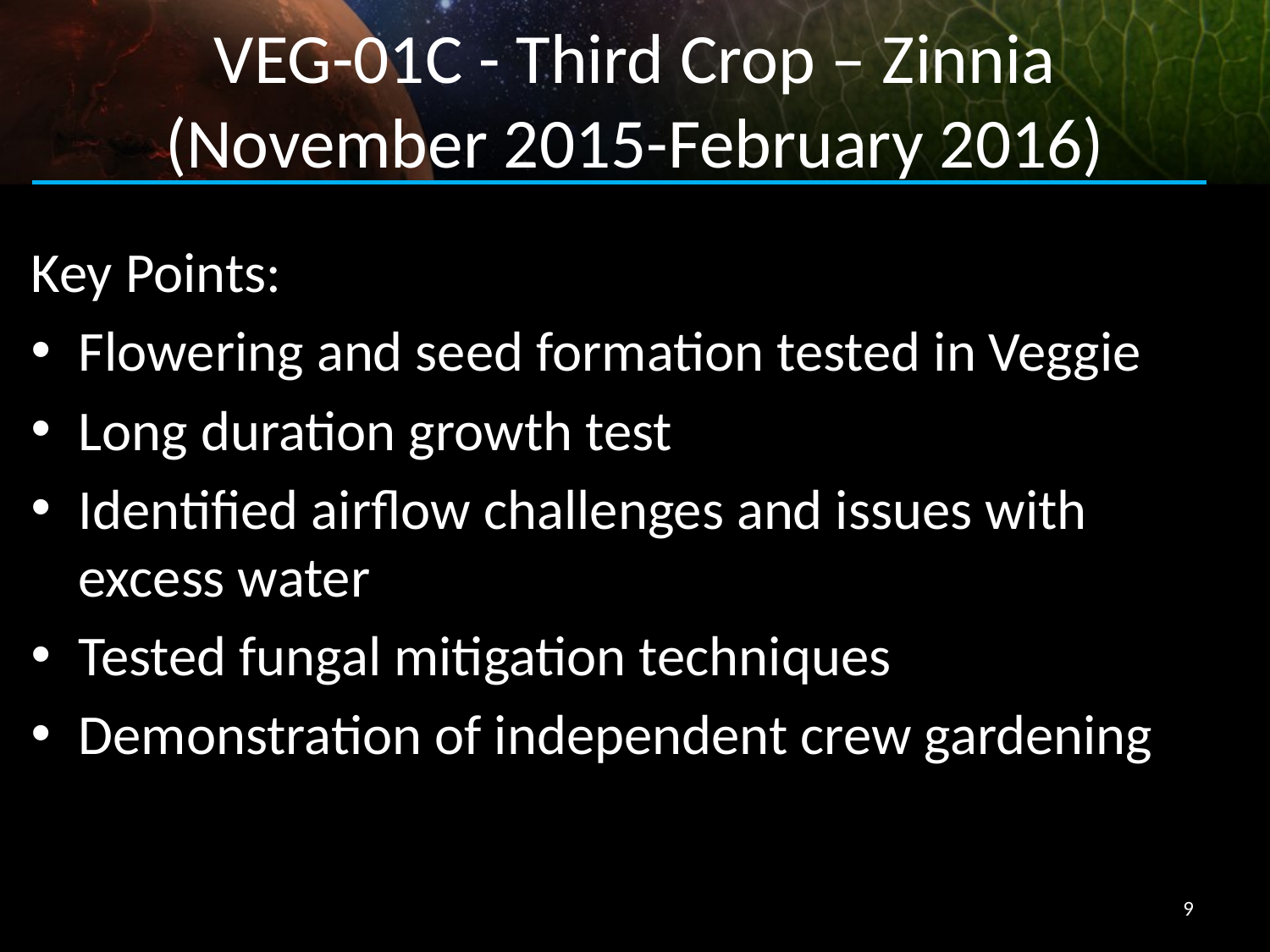

# VEG-01C - Third Crop – Zinnia (November 2015-February 2016)
Key Points:
Flowering and seed formation tested in Veggie
Long duration growth test
Identified airflow challenges and issues with excess water
Tested fungal mitigation techniques
Demonstration of independent crew gardening
9